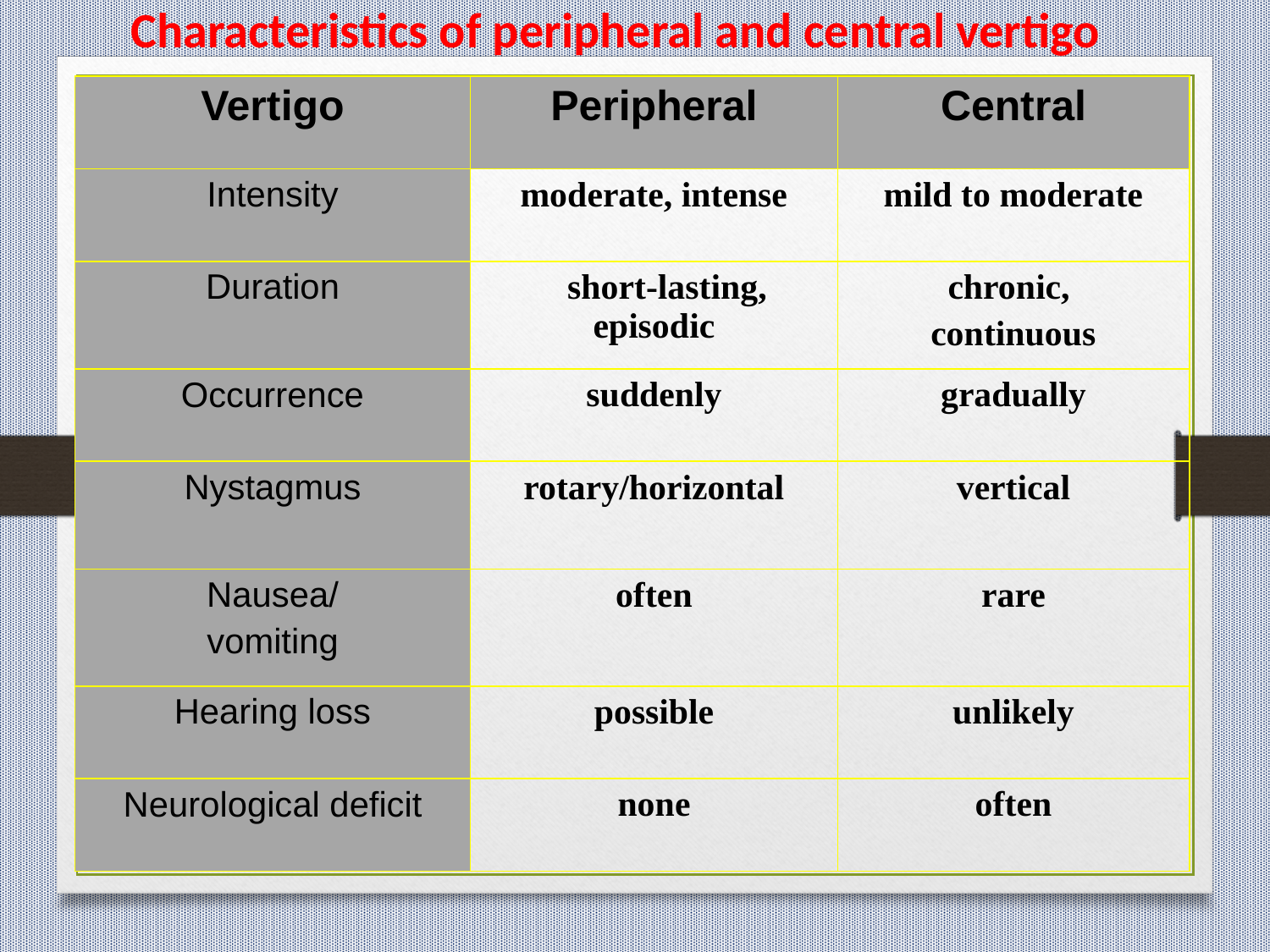

# Characteristics of peripheral and central vertigo
| Vertigo | Peripheral | Central |
| --- | --- | --- |
| Intensity | moderate, intense | mild to moderate |
| Duration | short-lasting, episodic | chronic, continuous |
| Occurrence | suddenly | gradually |
| Nystagmus | rotary/horizontal | vertical |
| Nausea/ vomiting | often | rare |
| Hearing loss | possible | unlikely |
| Neurological deficit | none | often |